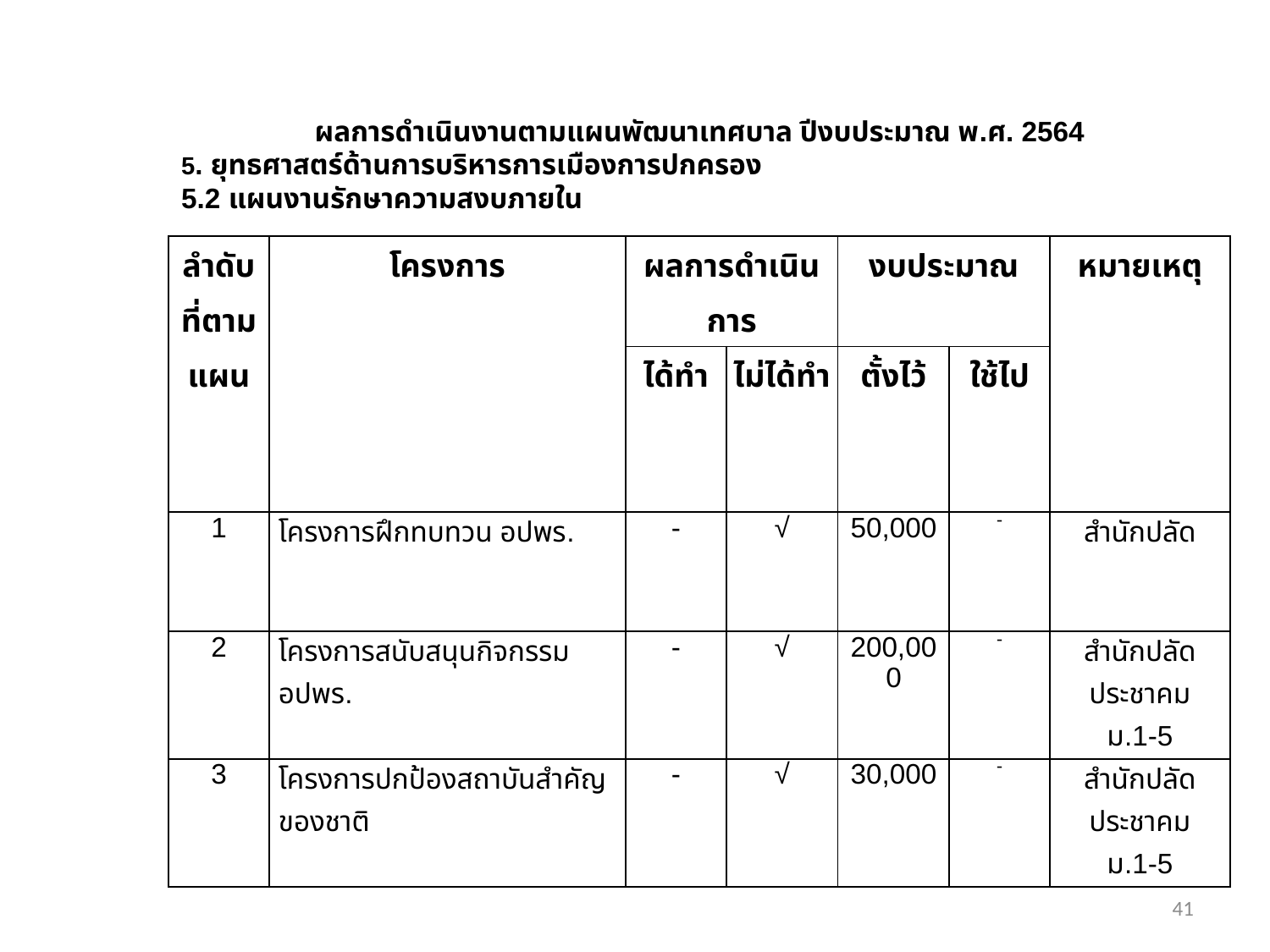

ผลการดำเนินงานตามแผนพัฒนาเทศบาล ปีงบประมาณ พ.ศ. 2564
5. ยุทธศาสตร์ด้านการบริหารการเมืองการปกครอง
5.2 แผนงานรักษาความสงบภายใน
| ลำดับที่ตามแผน | โครงการ | ผลการดำเนินการ |  | งบประมาณ |  | หมายเหตุ |
| --- | --- | --- | --- | --- | --- | --- |
|  |  | ได้ทำ | ไม่ได้ทำ | ตั้งไว้ | ใช้ไป |  |
| 1 | โครงการฝึกทบทวน อปพร. | - | √ | 50,000 | - | สำนักปลัด |
| 2 | โครงการสนับสนุนกิจกรรม อปพร. | - | √ | 200,000 | - | สำนักปลัด ประชาคม ม.1-5 |
| 3 | โครงการปกป้องสถาบันสำคัญของชาติ | - | √ | 30,000 | - | สำนักปลัด ประชาคม ม.1-5 |
41